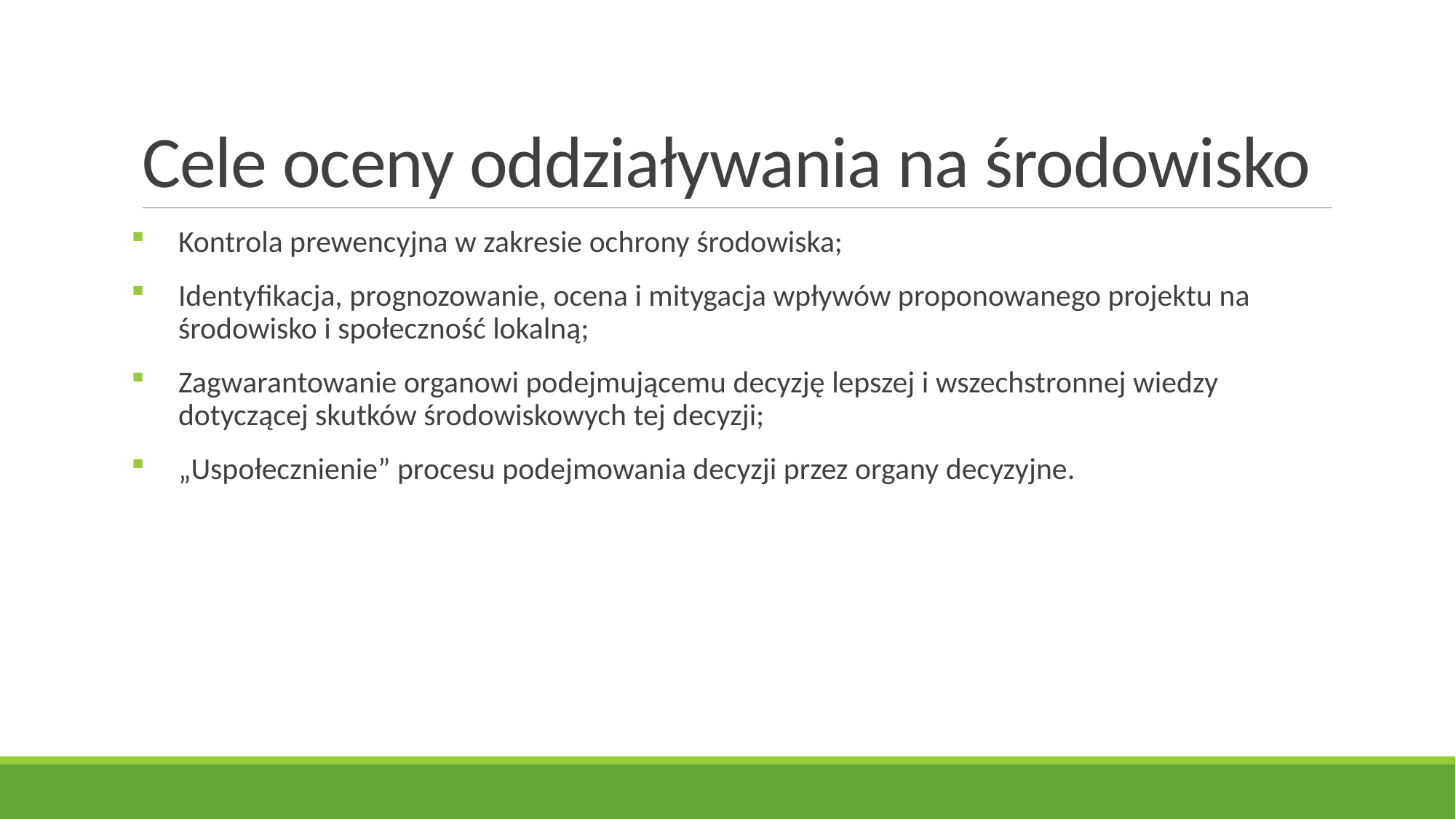

# Cele oceny oddziaływania na środowisko
Kontrola prewencyjna w zakresie ochrony środowiska;
Identyfikacja, prognozowanie, ocena i mitygacja wpływów proponowanego projektu na środowisko i społeczność lokalną;
Zagwarantowanie organowi podejmującemu decyzję lepszej i wszechstronnej wiedzy dotyczącej skutków środowiskowych tej decyzji;
„Uspołecznienie” procesu podejmowania decyzji przez organy decyzyjne.